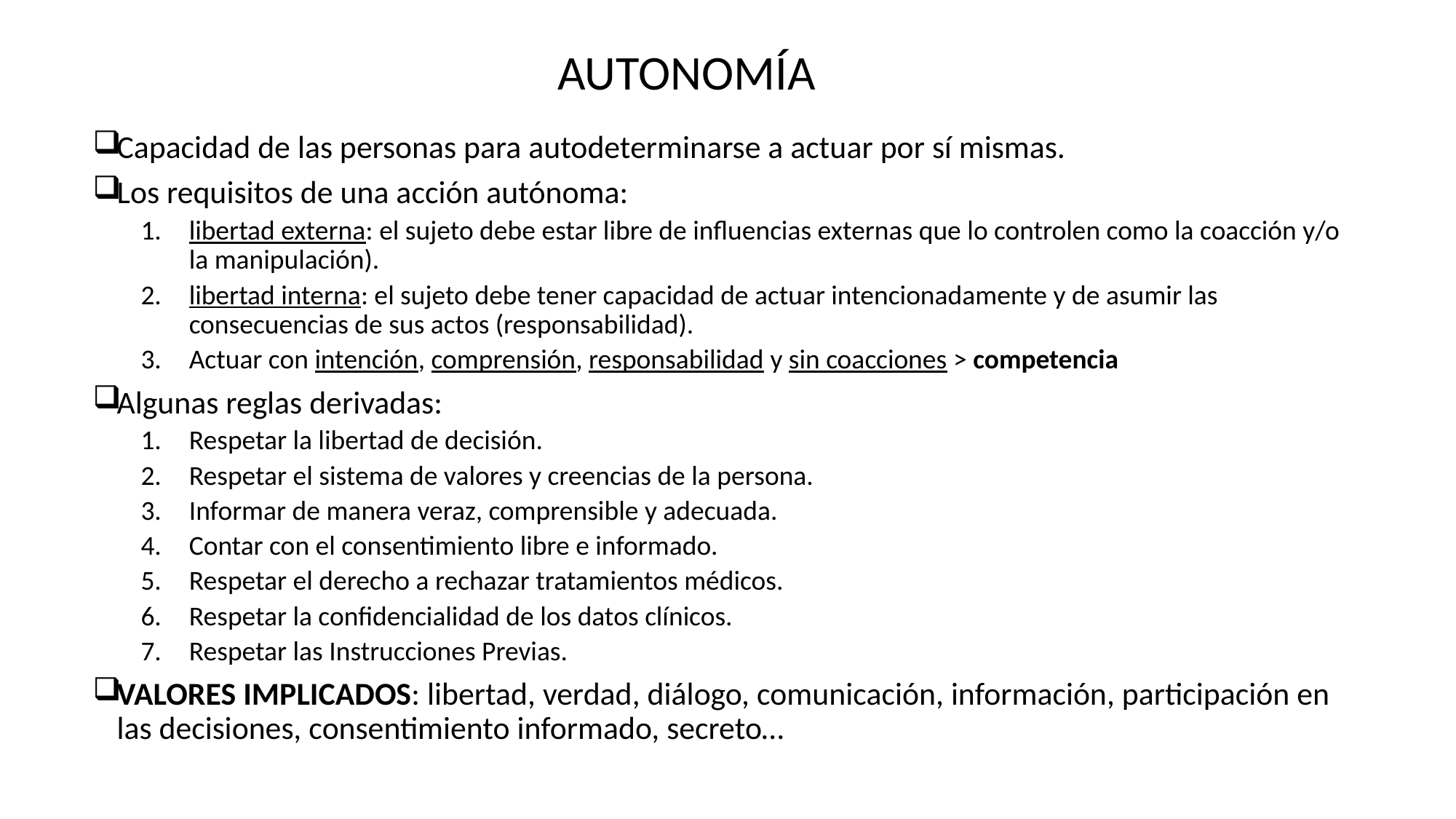

# AUTONOMÍA
Capacidad de las personas para autodeterminarse a actuar por sí mismas.
Los requisitos de una acción autónoma:
libertad externa: el sujeto debe estar libre de influencias externas que lo controlen como la coacción y/o la manipulación).
libertad interna: el sujeto debe tener capacidad de actuar intencionadamente y de asumir las consecuencias de sus actos (responsabilidad).
Actuar con intención, comprensión, responsabilidad y sin coacciones > competencia
Algunas reglas derivadas:
Respetar la libertad de decisión.
Respetar el sistema de valores y creencias de la persona.
Informar de manera veraz, comprensible y adecuada.
Contar con el consentimiento libre e informado.
Respetar el derecho a rechazar tratamientos médicos.
Respetar la confidencialidad de los datos clínicos.
Respetar las Instrucciones Previas.
VALORES IMPLICADOS: libertad, verdad, diálogo, comunicación, información, participación en las decisiones, consentimiento informado, secreto…